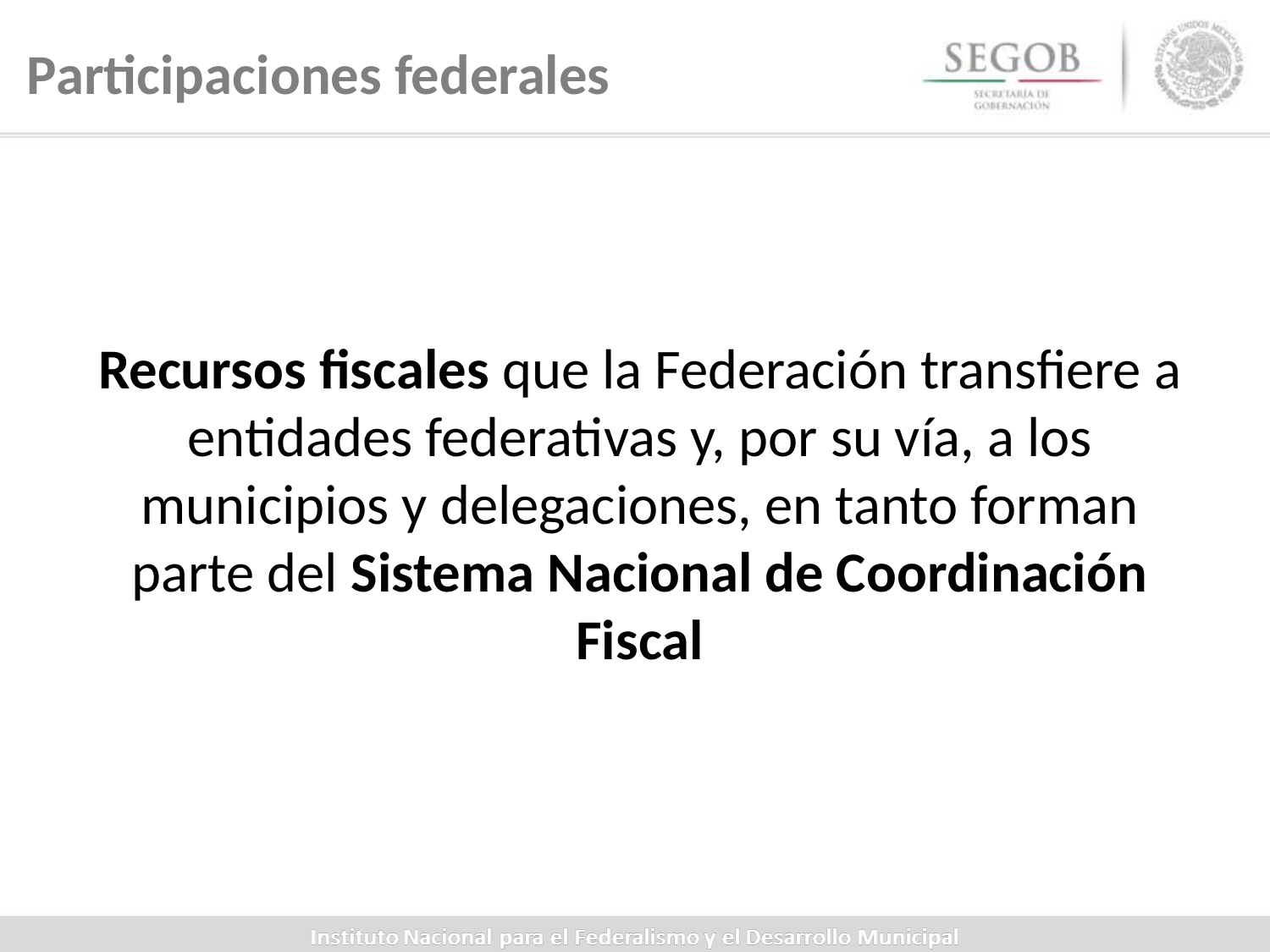

Participaciones federales
Recursos fiscales que la Federación transfiere a entidades federativas y, por su vía, a los municipios y delegaciones, en tanto forman parte del Sistema Nacional de Coordinación Fiscal